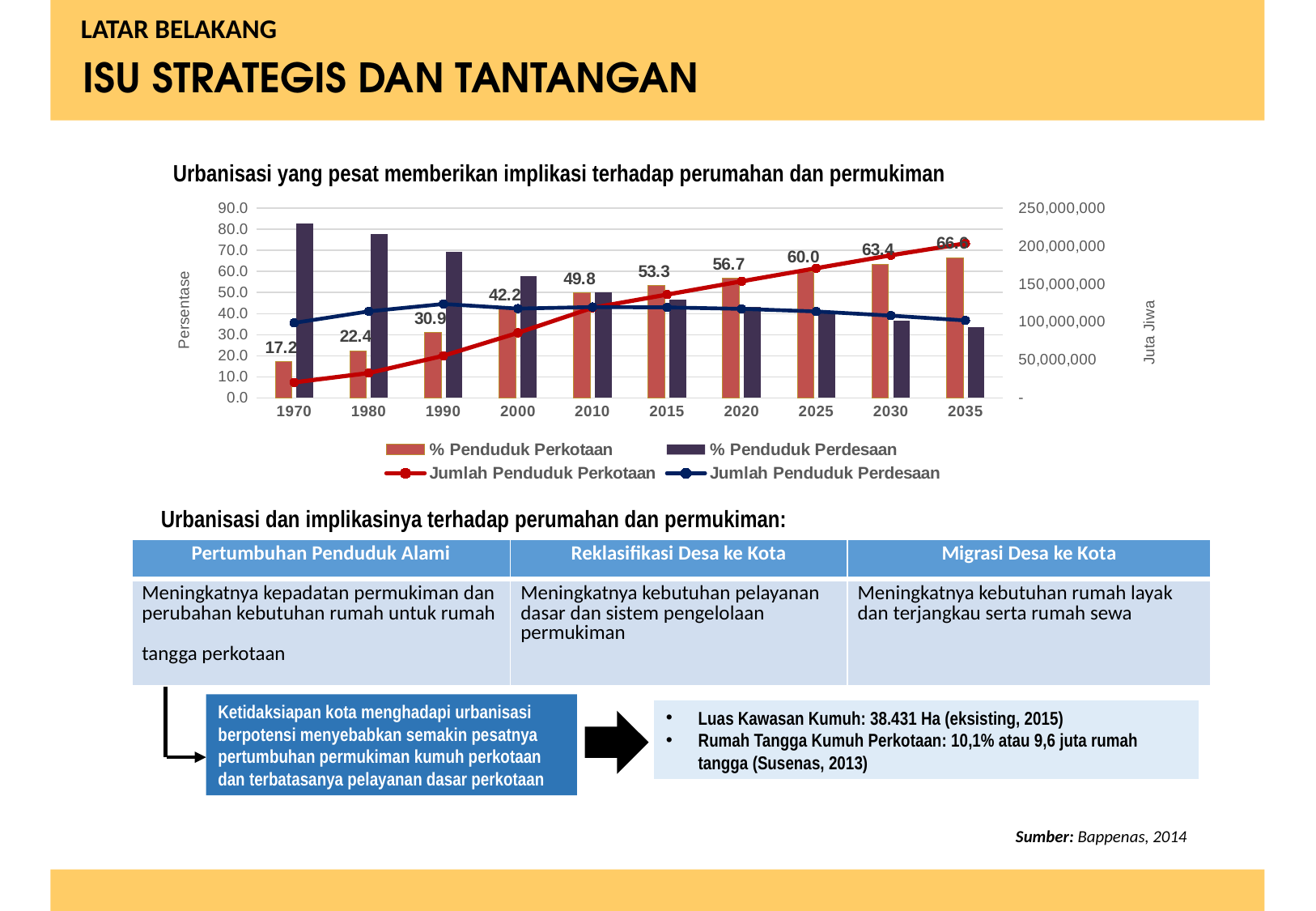

LATAR BELAKANG
ISU STRATEGIS DAN TANTANGAN
Urbanisasi yang pesat memberikan implikasi terhadap perumahan dan permukiman

### Chart

| Category | % Penduduk Perkotaan | % Penduduk Perdesaan | Jumlah Penduduk Perkotaan | Jumlah Penduduk Perdesaan |
|---|---|---|---|---|
| 1970 | 17.2 | 82.8 | 20500000.0 | 98900000.0 |
| 1980 | 22.4 | 77.6 | 32800000.0 | 114100000.0 |
| 1990 | 30.9 | 69.1 | 55500000.0 | 123800000.0 |
| 2000 | 42.2 | 57.8 | 85800000.0 | 117700000.0 |
| 2010 | 49.8 | 50.2 | 118782362.40000002 | 119736437.6 |
| 2015 | 53.3 | 46.7 | 136161086.09999996 | 119300613.90000002 |
| 2020 | 56.7 | 43.3 | 153694648.8 | 117371751.2 |
| 2025 | 60.0 | 40.0 | 170897400.0 | 113931600.0 |
| 2030 | 63.4 | 36.6 | 187920833.4 | 108484266.6 |
| 2035 | 66.6 | 33.400000000000006 | 203564498.4 | 102087901.60000001 |
Urbanisasi dan implikasinya terhadap perumahan dan permukiman:
| Pertumbuhan Penduduk Alami | Reklasifikasi Desa ke Kota | Migrasi Desa ke Kota |
| --- | --- | --- |
| Meningkatnya kepadatan permukiman dan perubahan kebutuhan rumah untuk rumah tangga perkotaan | Meningkatnya kebutuhan pelayanan dasar dan sistem pengelolaan permukiman | Meningkatnya kebutuhan rumah layak dan terjangkau serta rumah sewa |
Ketidaksiapan kota menghadapi urbanisasi berpotensi menyebabkan semakin pesatnya pertumbuhan permukiman kumuh perkotaan dan terbatasanya pelayanan dasar perkotaan
Luas Kawasan Kumuh: 38.431 Ha (eksisting, 2015)
Rumah Tangga Kumuh Perkotaan: 10,1% atau 9,6 juta rumah tangga (Susenas, 2013)

Sumber: Bappenas, 2014